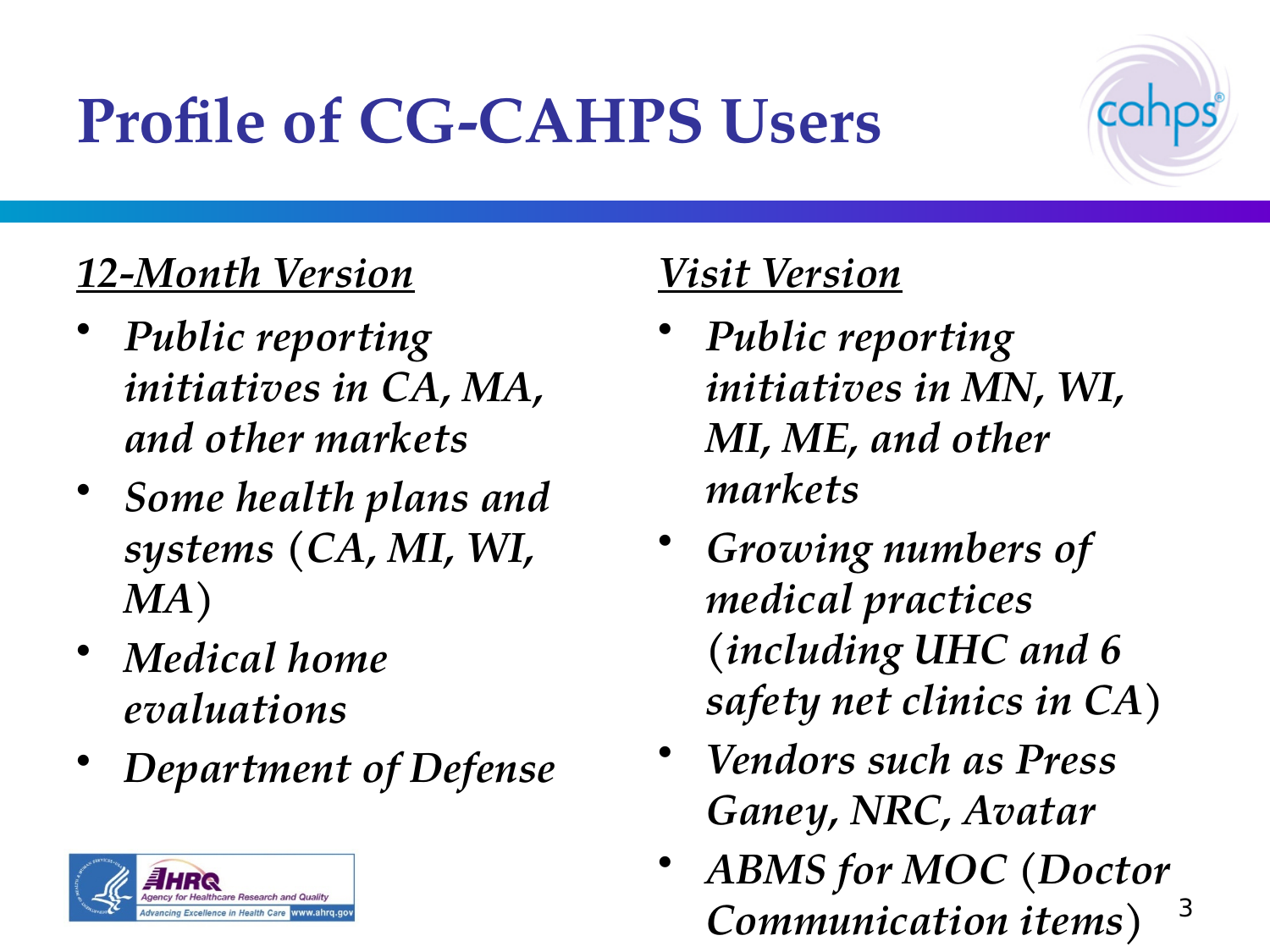

# Profile of CG-CAHPS Users
12-Month Version
Visit Version

Public reporting initiatives in CA, MA, and other markets
Some health plans and systems (CA, MI, WI, MA)
Medical home evaluations
Department of Defense
Public reporting initiatives in MN, WI, MI, ME, and other markets
Growing numbers of medical practices (including UHC and 6 safety net clinics in CA)
Vendors such as Press Ganey, NRC, Avatar
ABMS for MOC (Doctor Communication items)
3